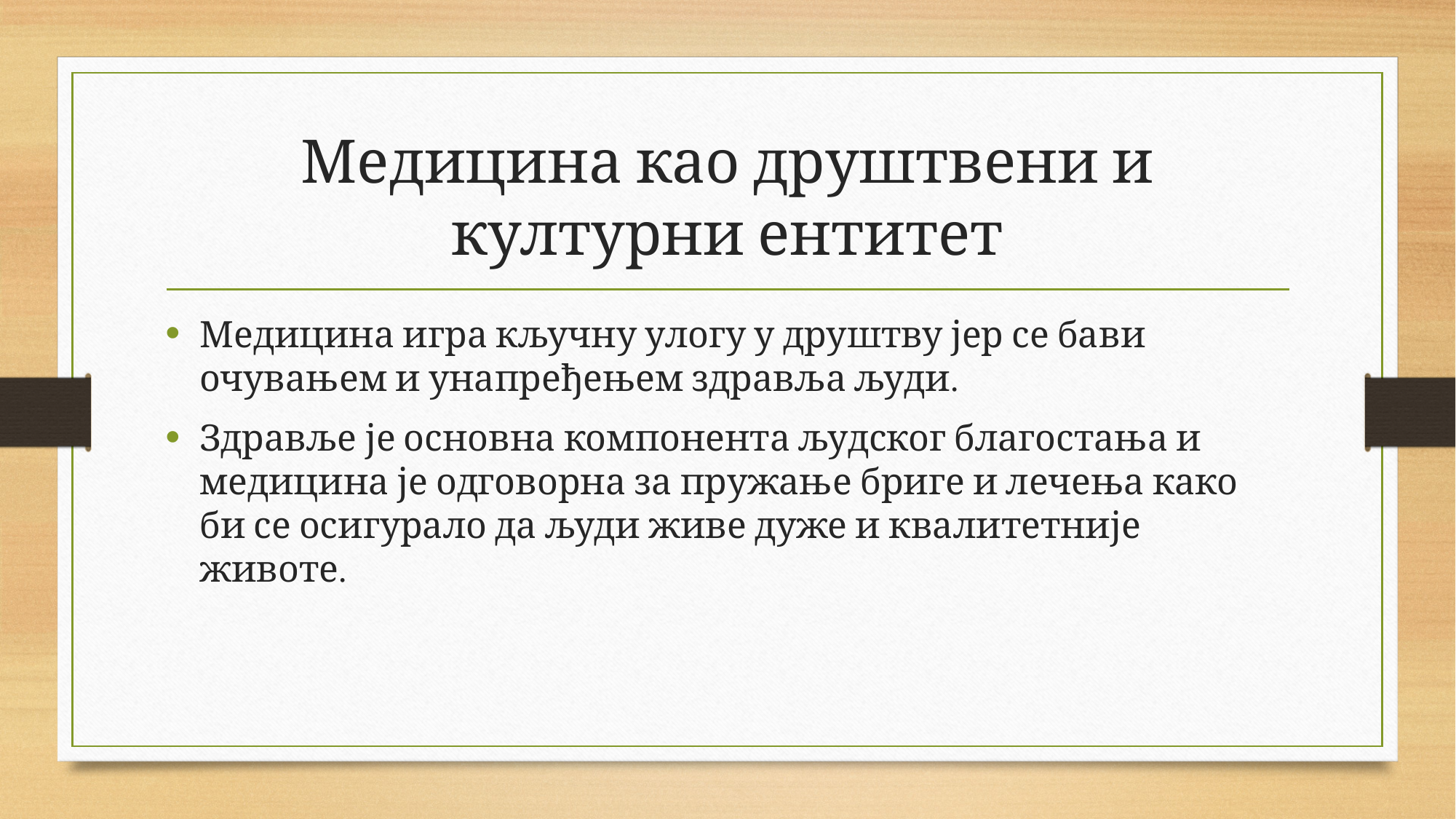

# Медицина као друштвени и културни ентитет
Медицина игра кључну улогу у друштву јер се бави очувањем и унапређењем здравља људи.
Здравље је основна компонента људског благостања и медицина је одговорна за пружање бриге и лечења како би се осигурало да људи живе дуже и квалитетније животе.